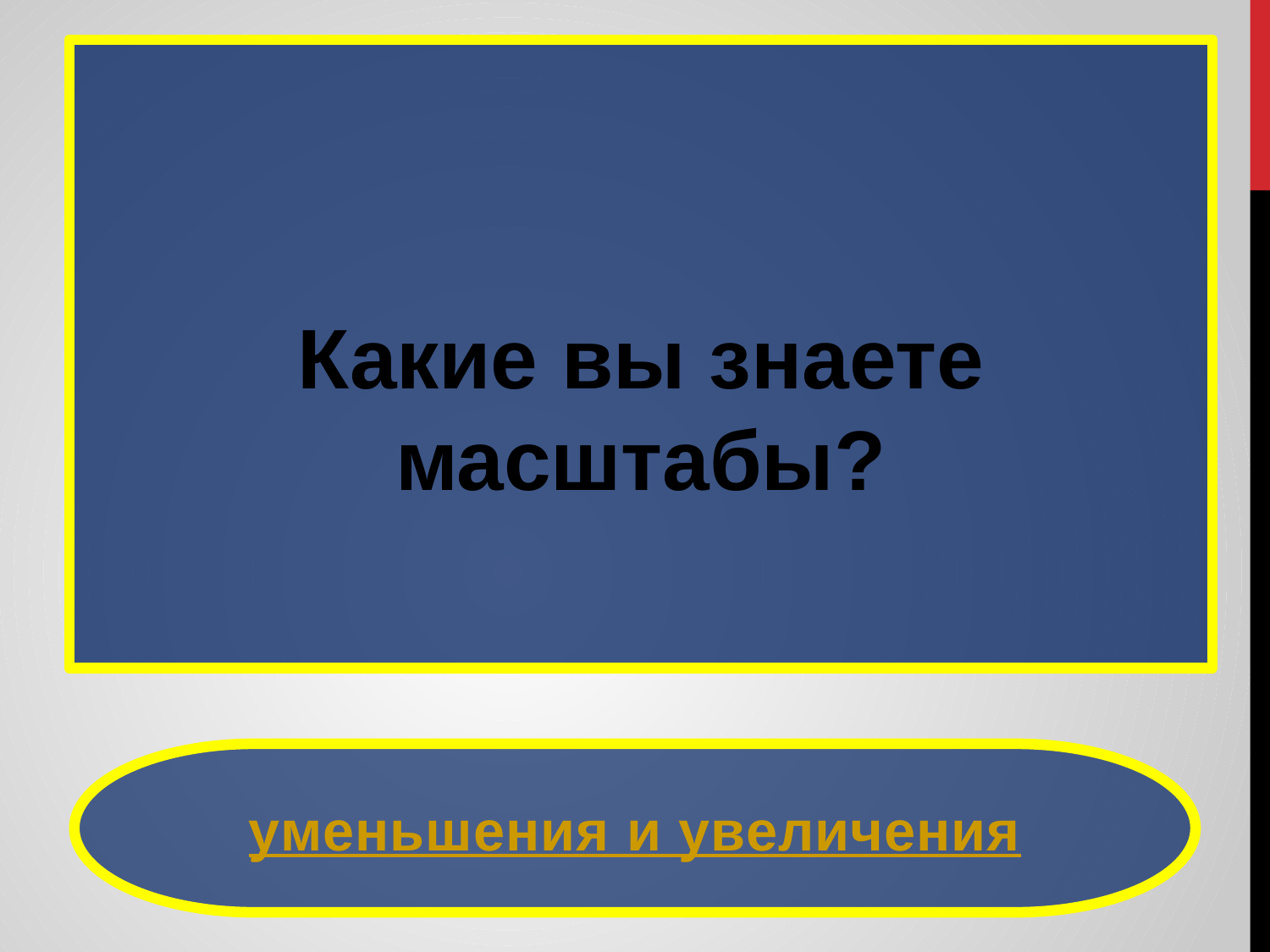

Какие вы знаете масштабы?
уменьшения и увеличения